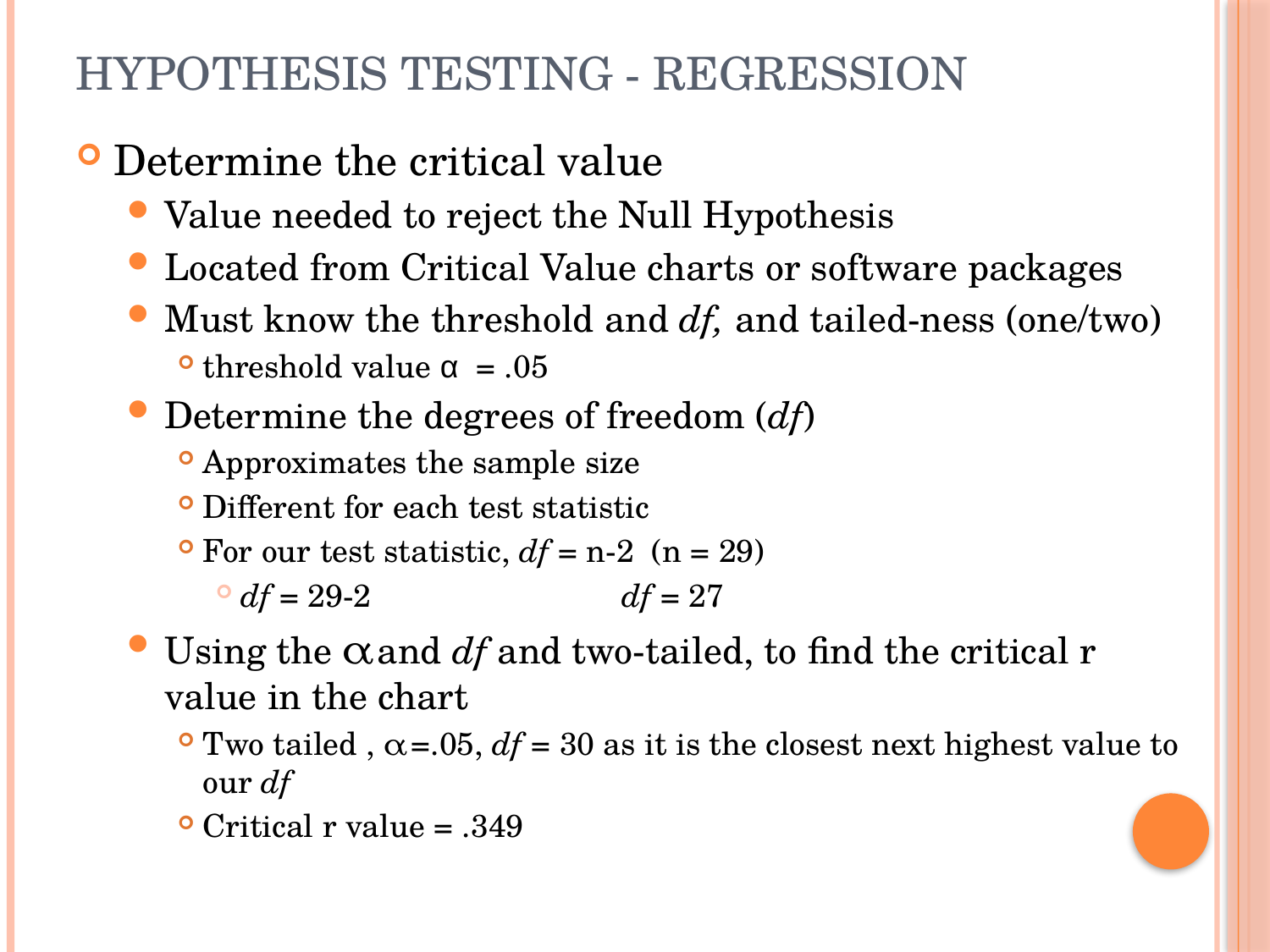

# Hypothesis Testing - Regression
Determine the critical value
Value needed to reject the Null Hypothesis
Located from Critical Value charts or software packages
Must know the threshold and df, and tailed-ness (one/two)
threshold value α  = .05
Determine the degrees of freedom (df)
Approximates the sample size
Different for each test statistic
For our test statistic, df = n-2  (n = 29)
df = 29-2 		df = 27
Using the α and df and two-tailed, to find the critical r value in the chart
Two tailed , α =.05, df = 30 as it is the closest next highest value to our df
Critical r value = .349